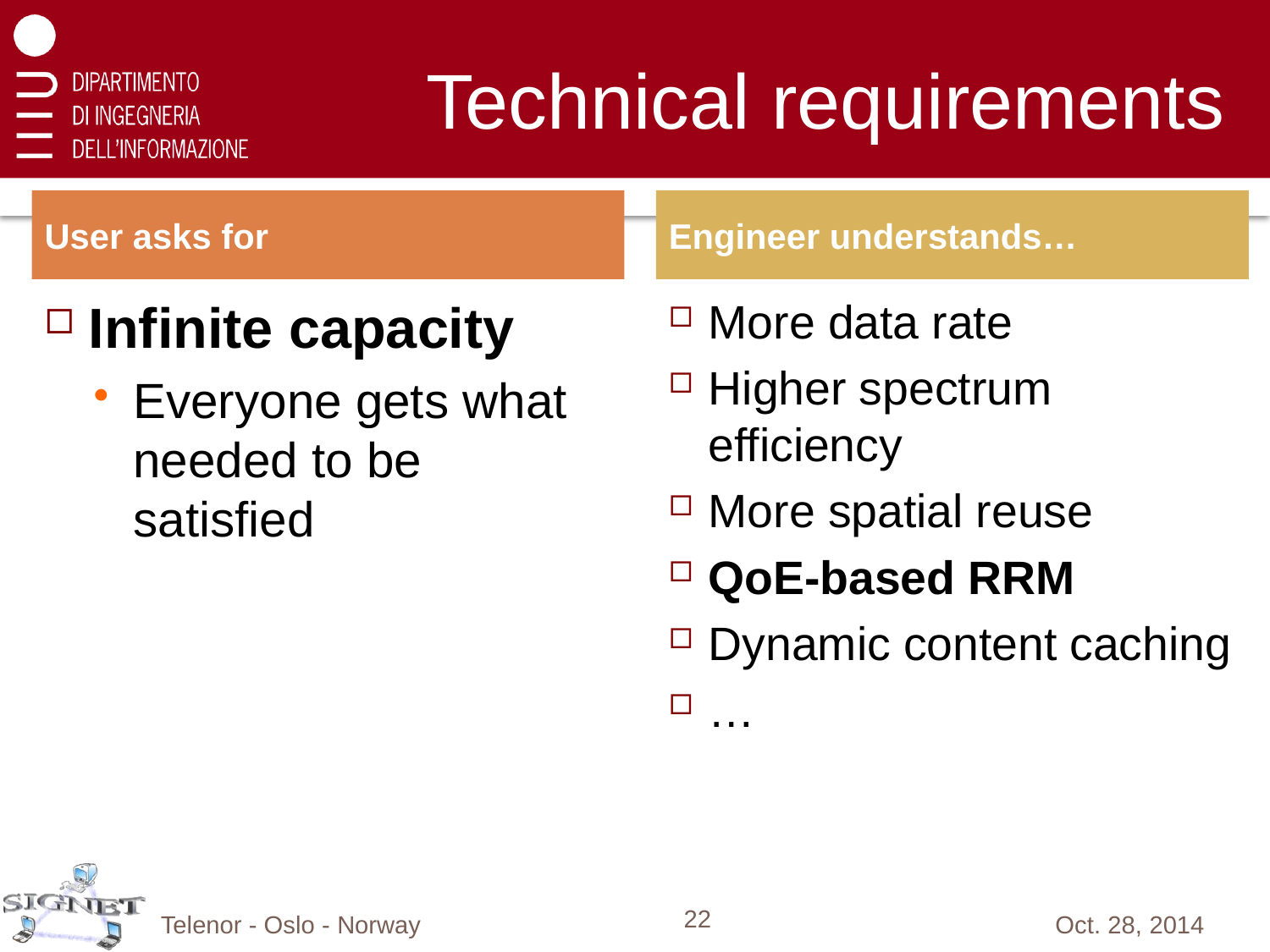

# Technical requirements
User asks for
Engineer understands…
Infinite capacity
Everyone gets what needed to be satisfied

More data rate
Higher spectrum efficiency
More spatial reuse
QoE-based RRM
Dynamic content caching
…
Telenor - Oslo - Norway
22
Oct. 28, 2014